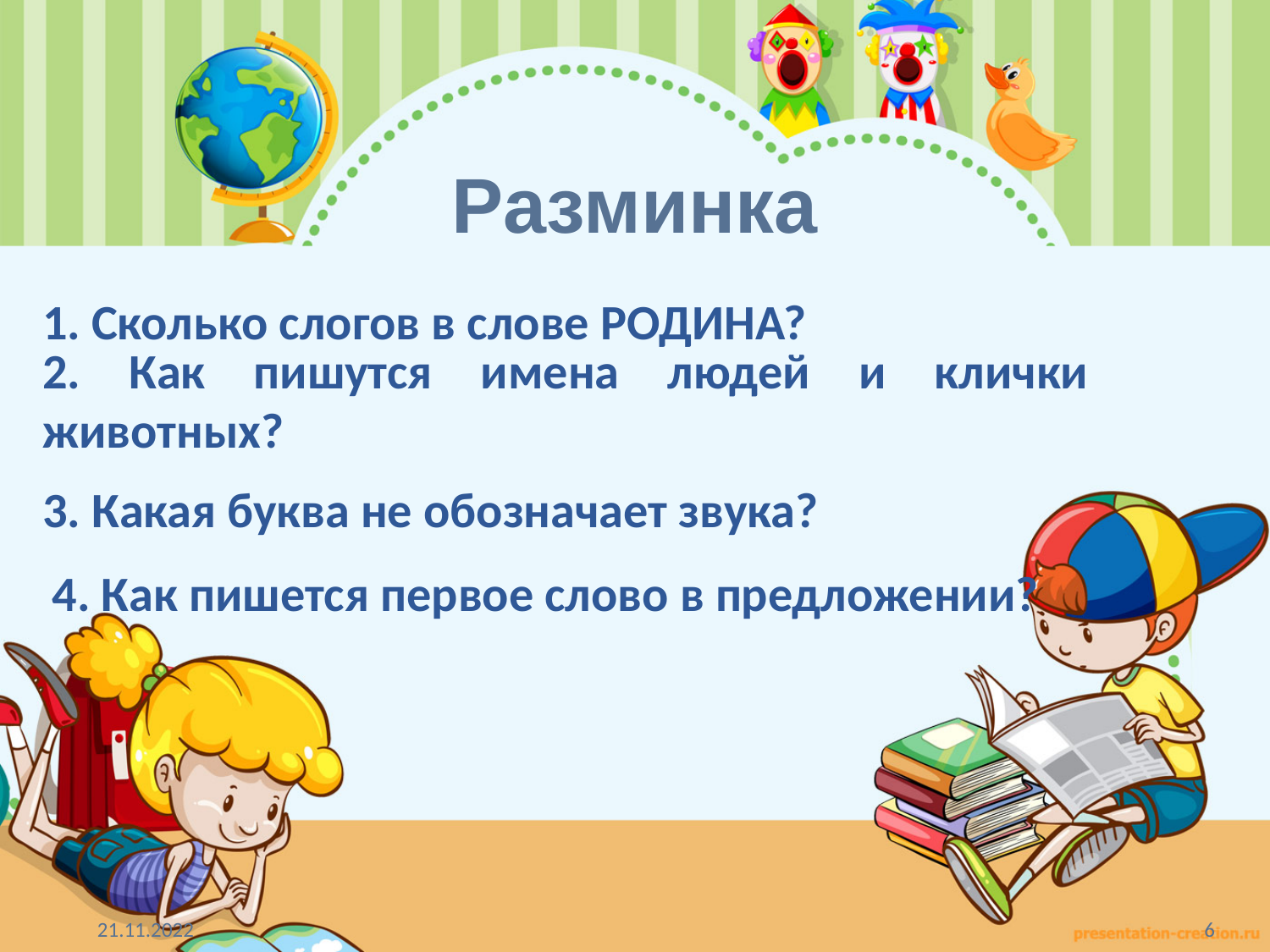

Разминка

1. Сколько слогов в слове РОДИНА?
2. Как пишутся имена людей и клички животных?
3. Какая буква не обозначает звука?
4. Как пишется первое слово в предложении?